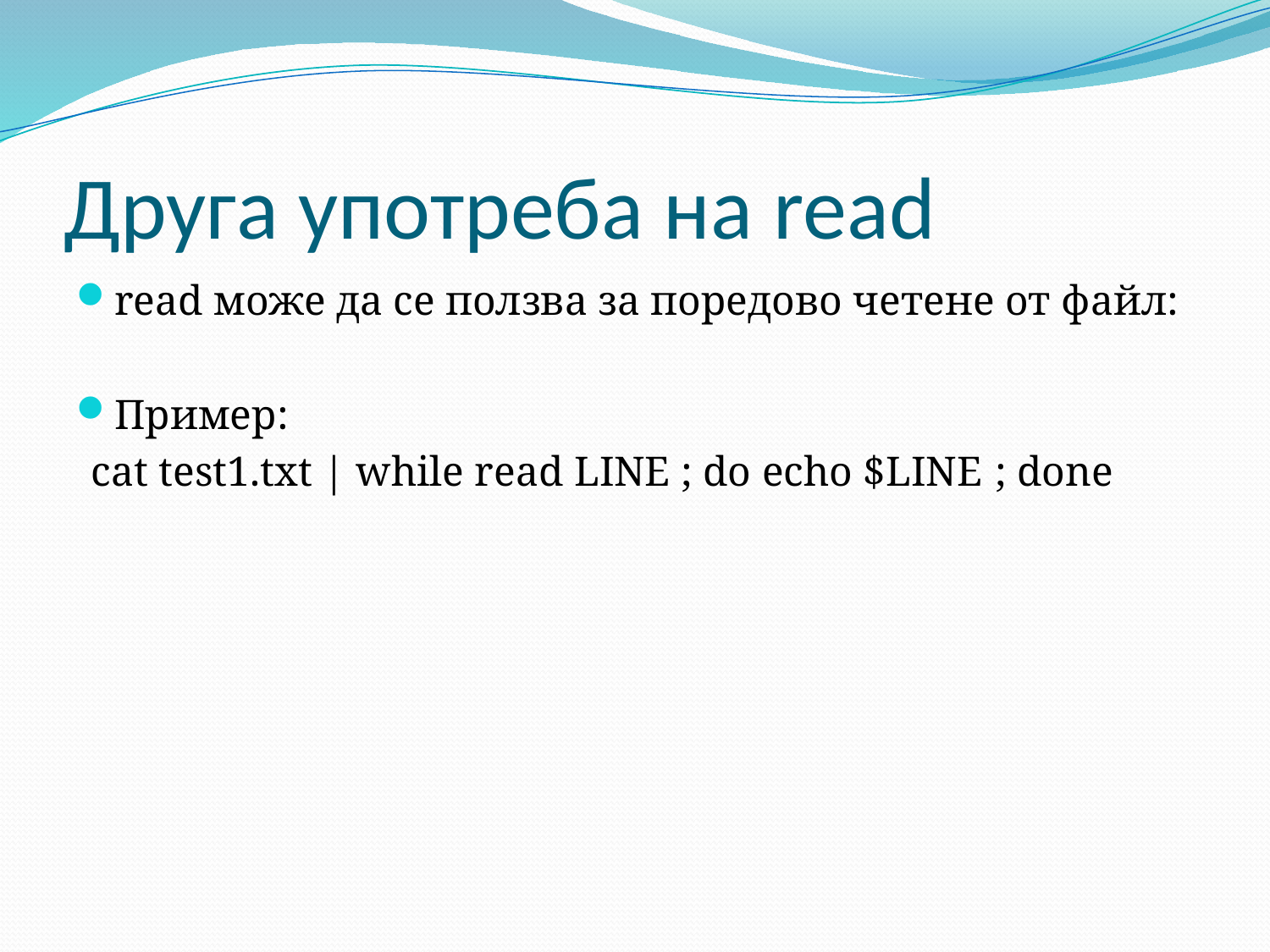

# Друга употреба на read
read може да се ползва за поредово четене от файл:

Пример:
cat test1.txt | while read LINE ; do echo $LINE ; done